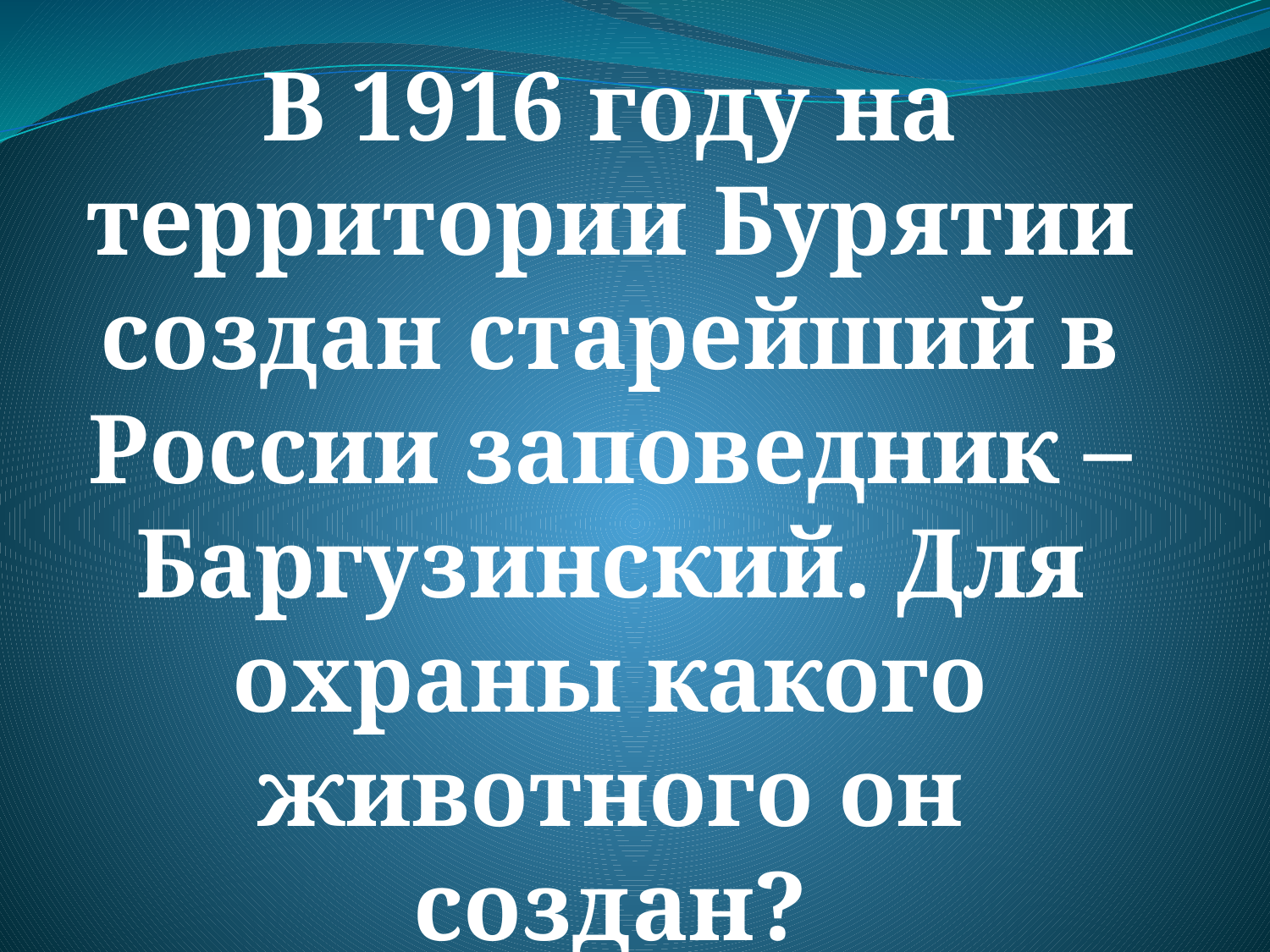

В 1916 году на территории Бурятии создан старейший в России заповедник – Баргузинский. Для охраны какого животного он создан?